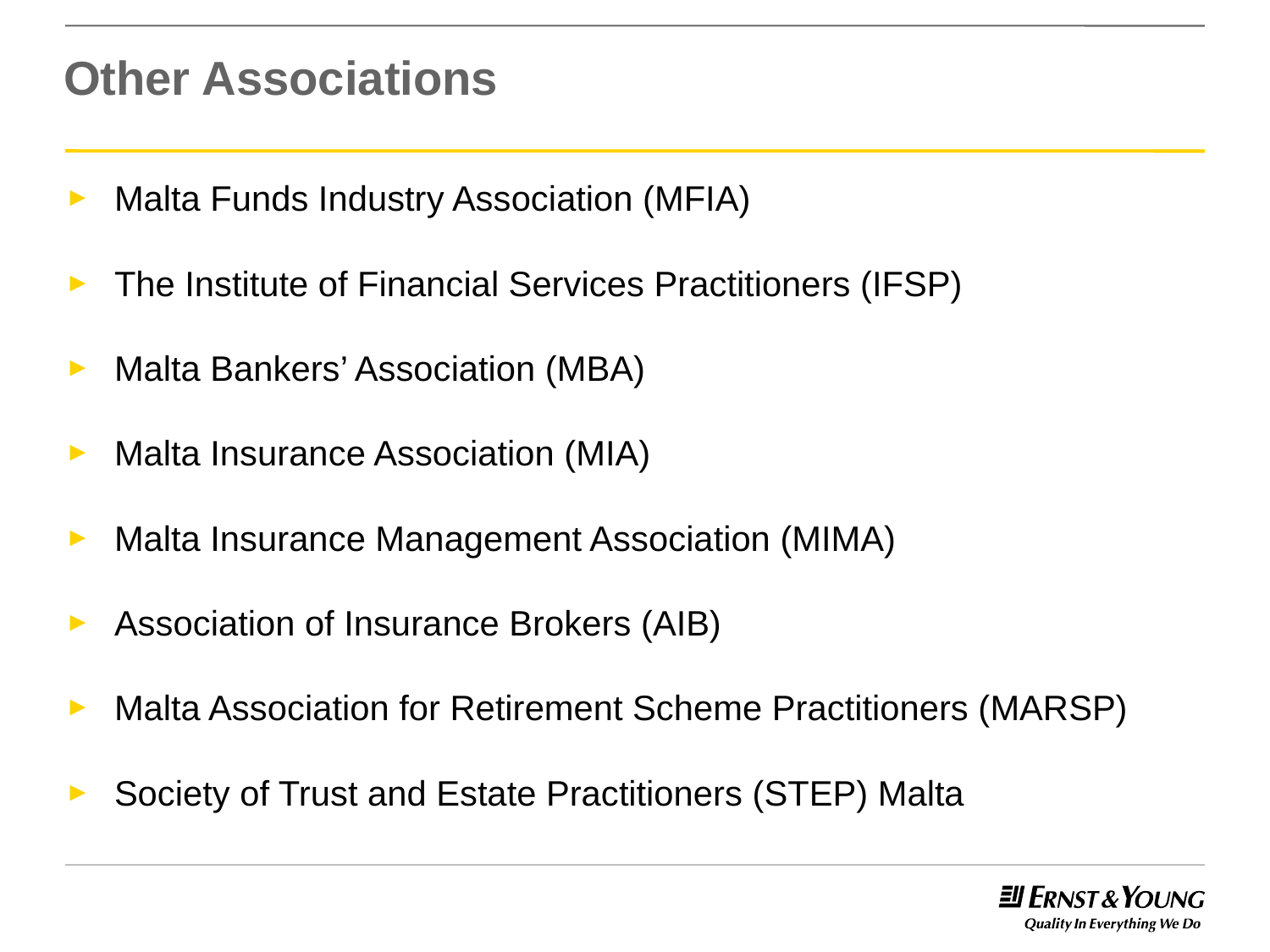

# Other Associations
Malta Funds Industry Association (MFIA)

The Institute of Financial Services Practitioners (IFSP)

Malta Bankers’ Association (MBA)

Malta Insurance Association (MIA)

Malta Insurance Management Association (MIMA)

Association of Insurance Brokers (AIB)

Malta Association for Retirement Scheme Practitioners (MARSP)

Society of Trust and Estate Practitioners (STEP) Malta